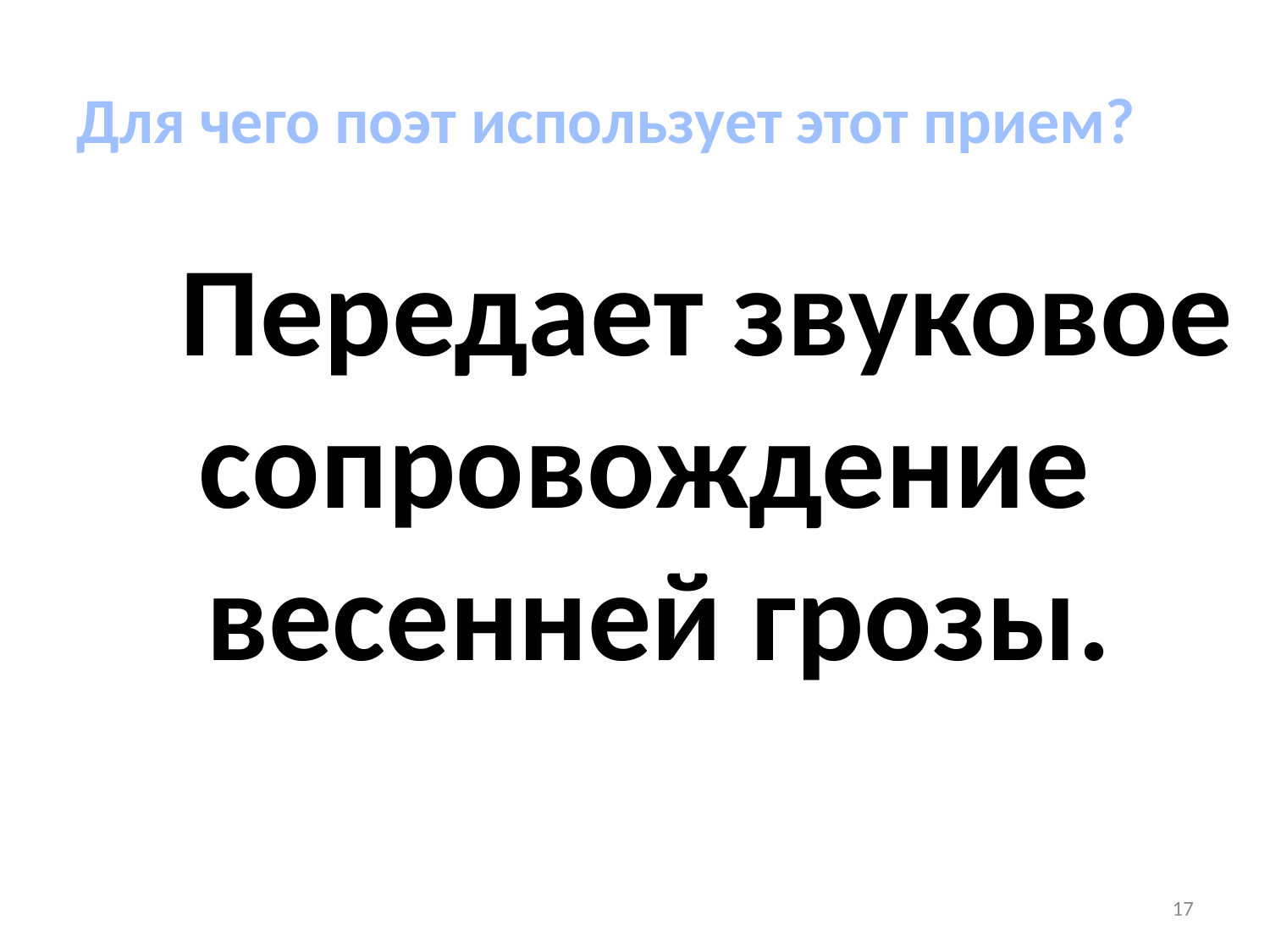

# Для чего поэт использует этот прием?
     Передает звуковое сопровождение  весенней грозы.
17